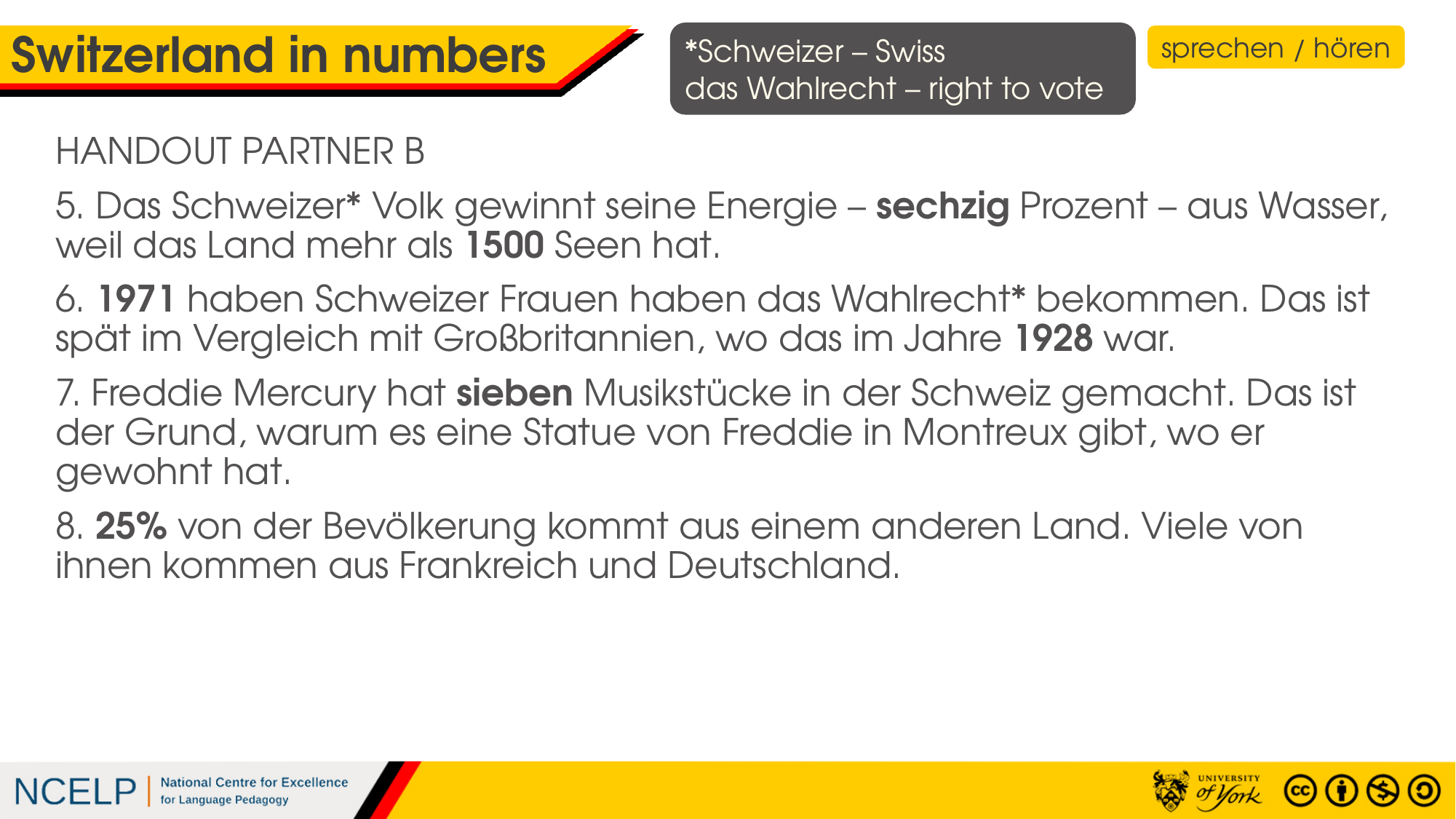

*Schweizer – Swiss
das Wahlrecht – right to vote
# Switzerland in numbers
sprechen / hören
HANDOUT PARTNER B
5. Das Schweizer* Volk gewinnt seine Energie – sechzig Prozent – aus Wasser, weil das Land mehr als 1500 Seen hat.
6. 1971 haben Schweizer Frauen haben das Wahlrecht* bekommen. Das ist spät im Vergleich mit Großbritannien, wo das im Jahre 1928 war.
7. Freddie Mercury hat sieben Musikstücke in der Schweiz gemacht. Das ist der Grund, warum es eine Statue von Freddie in Montreux gibt, wo er gewohnt hat.
8. 25% von der Bevölkerung kommt aus einem anderen Land. Viele von ihnen kommen aus Frankreich und Deutschland.